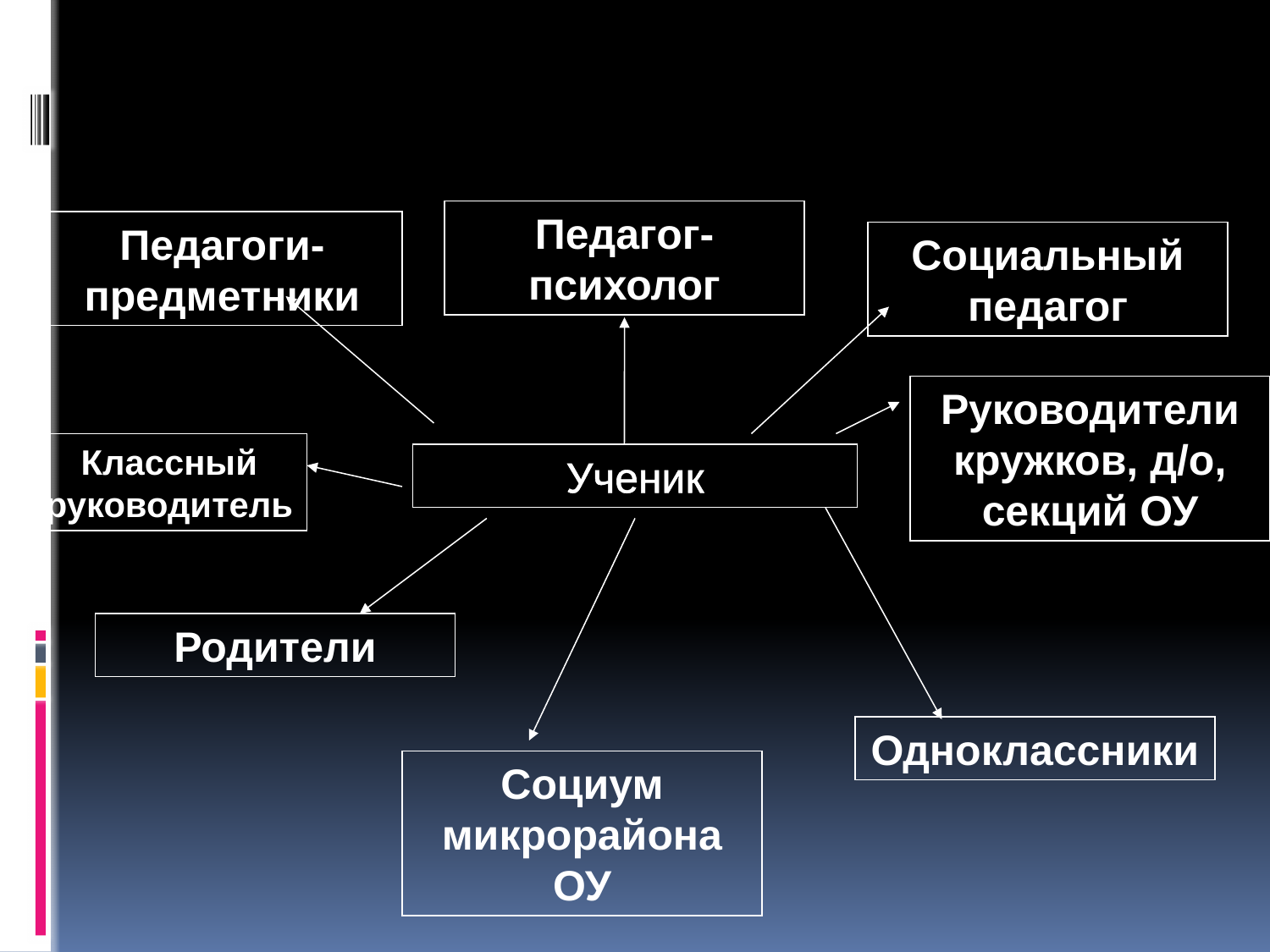

Педагог-психолог
Педагоги-предметники
Социальный педагог

Руководители кружков, д/о, секций ОУ

Классный руководитель
Ученик

Родители
Одноклассники
Социум микрорайона ОУ